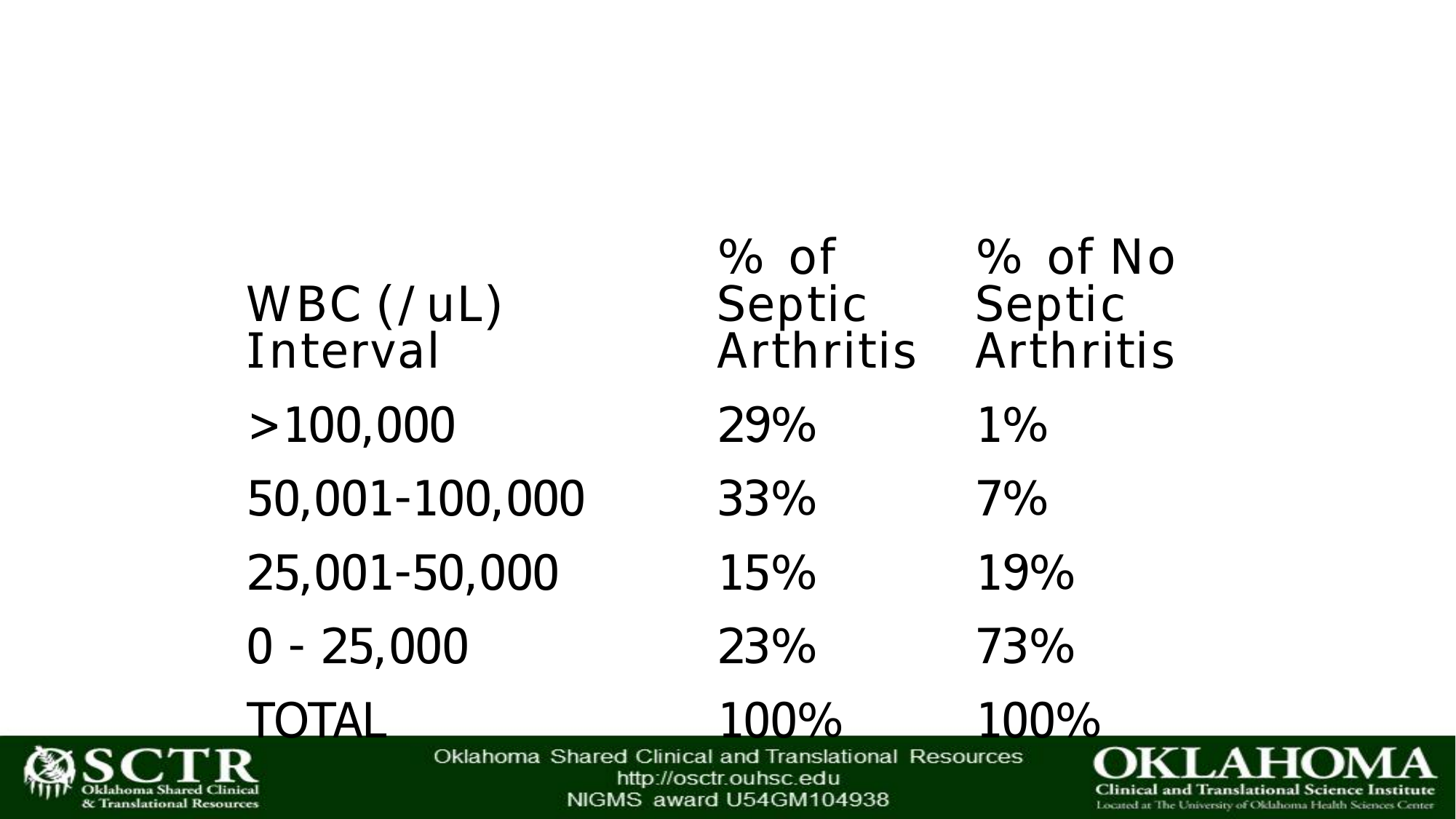

#

| WBC (/uL) Interval | % of Septic Arthritis | % of No Septic Arthritis |
| --- | --- | --- |
| >100,000 | 29% | 1% |
| 50,001-100,000 | 33% | 7% |
| 25,001-50,000 | 15% | 19% |
| 0 - 25,000 | 23% | 73% |
| TOTAL | 100% | 100% |